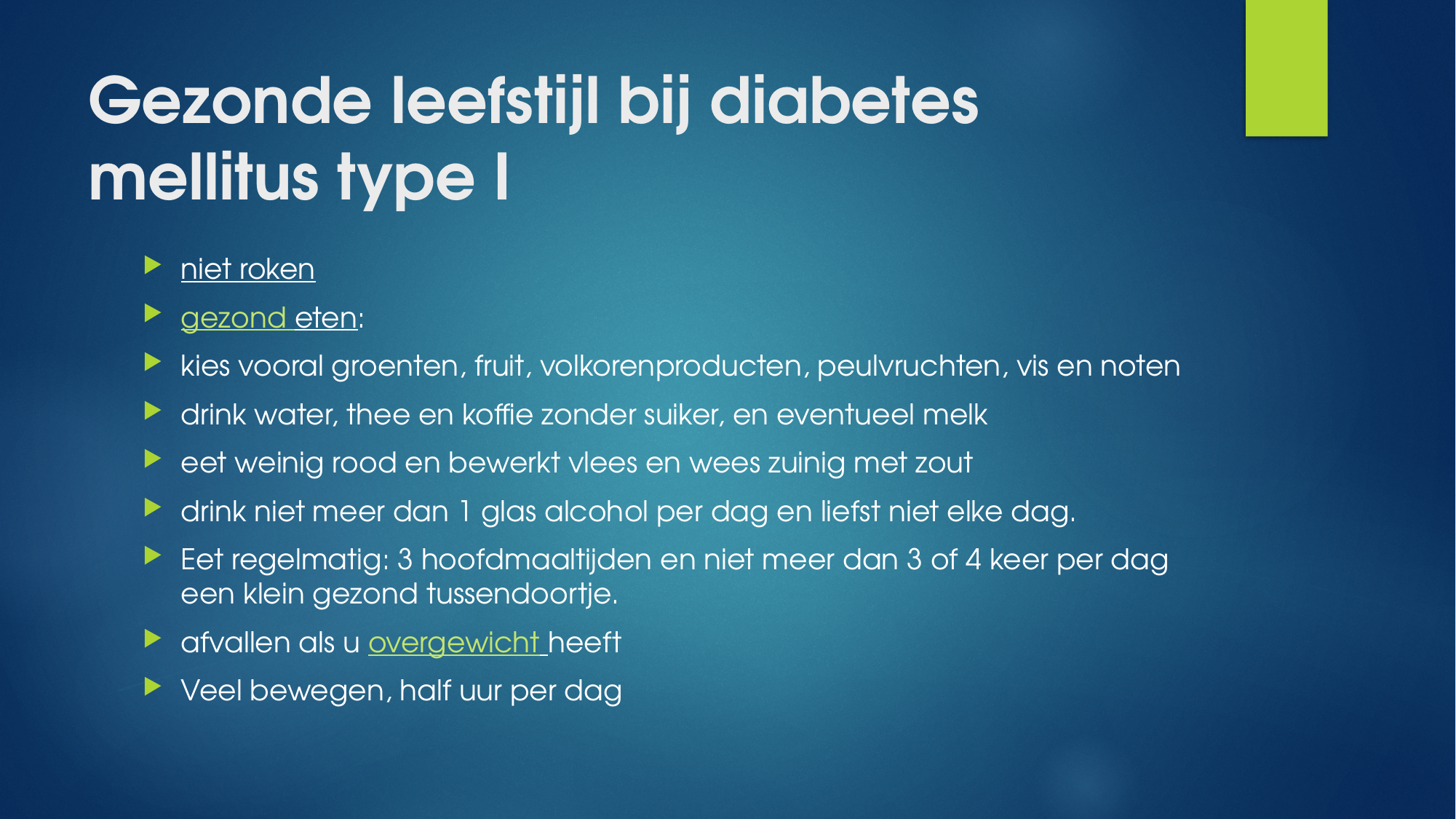

# Gezonde leefstijl bij diabetes mellitus type I
niet roken
gezond eten:
kies vooral groenten, fruit, volkorenproducten, peulvruchten, vis en noten
drink water, thee en koffie zonder suiker, en eventueel melk
eet weinig rood en bewerkt vlees en wees zuinig met zout
drink niet meer dan 1 glas alcohol per dag en liefst niet elke dag.
Eet regelmatig: 3 hoofdmaaltijden en niet meer dan 3 of 4 keer per dag een klein gezond tussendoortje.
afvallen als u overgewicht heeft
Veel bewegen, half uur per dag